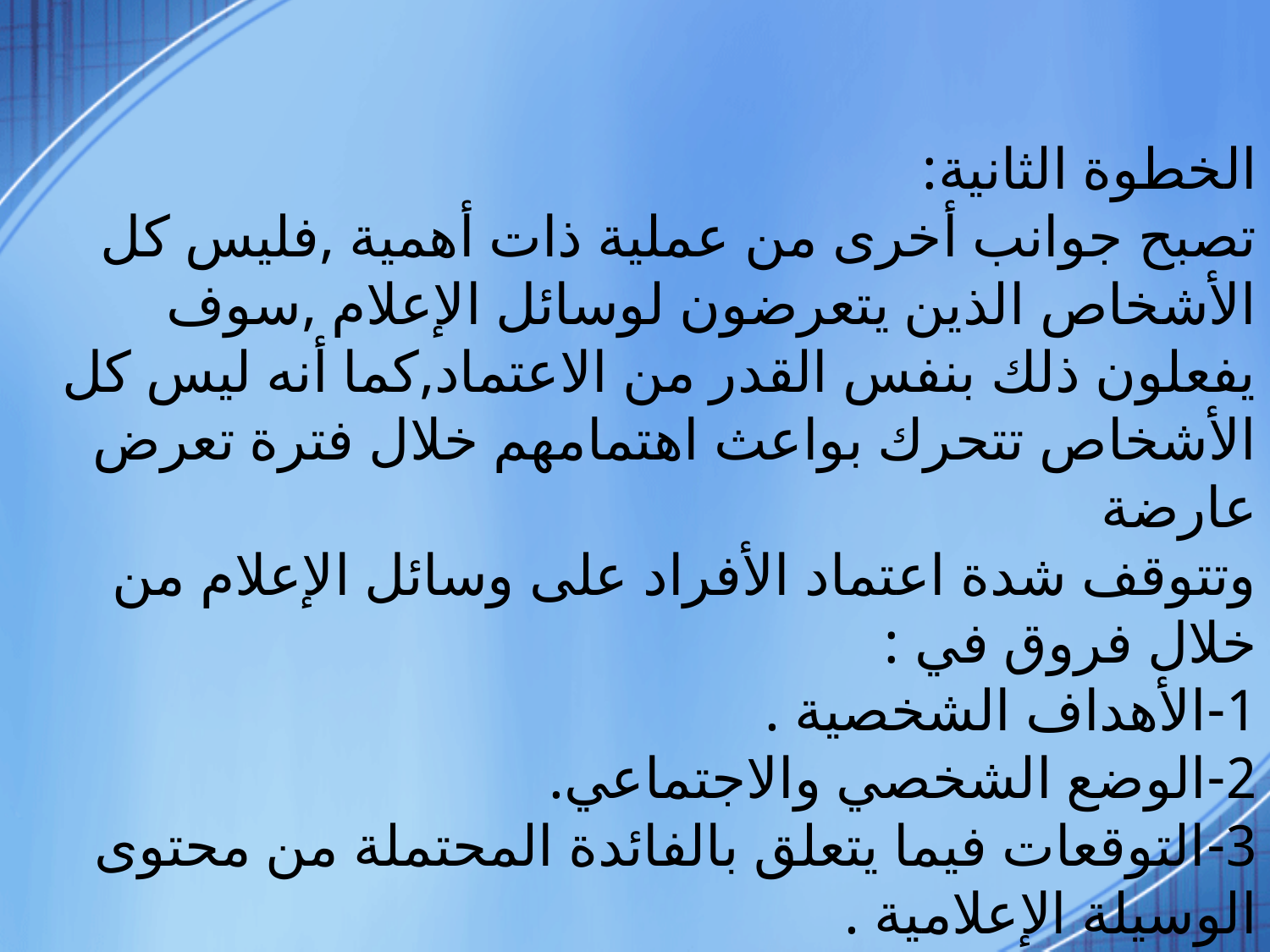

الخطوة الثانية:
تصبح جوانب أخرى من عملية ذات أهمية ,فليس كل الأشخاص الذين يتعرضون لوسائل الإعلام ,سوف يفعلون ذلك بنفس القدر من الاعتماد,كما أنه ليس كل الأشخاص تتحرك بواعث اهتمامهم خلال فترة تعرض عارضة
وتتوقف شدة اعتماد الأفراد على وسائل الإعلام من خلال فروق في :
1-الأهداف الشخصية .
2-الوضع الشخصي والاجتماعي.
3-التوقعات فيما يتعلق بالفائدة المحتملة من محتوى الوسيلة الإعلامية .
4-سهولة الوصول إلى المحتويات.